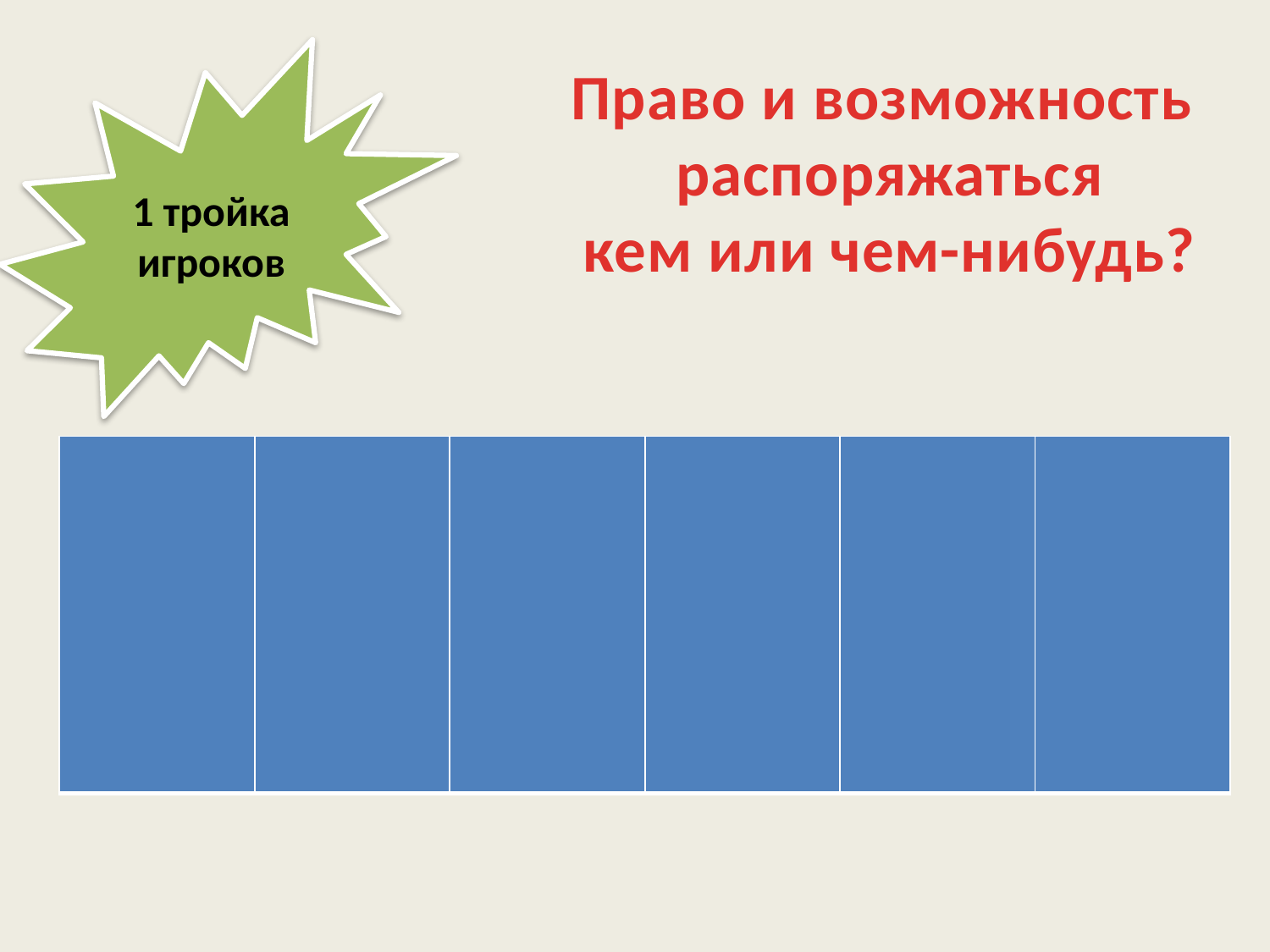

1 тройка игроков
Право и возможность
распоряжаться
кем или чем-нибудь?
|  |  |  |  |  |  |
| --- | --- | --- | --- | --- | --- |